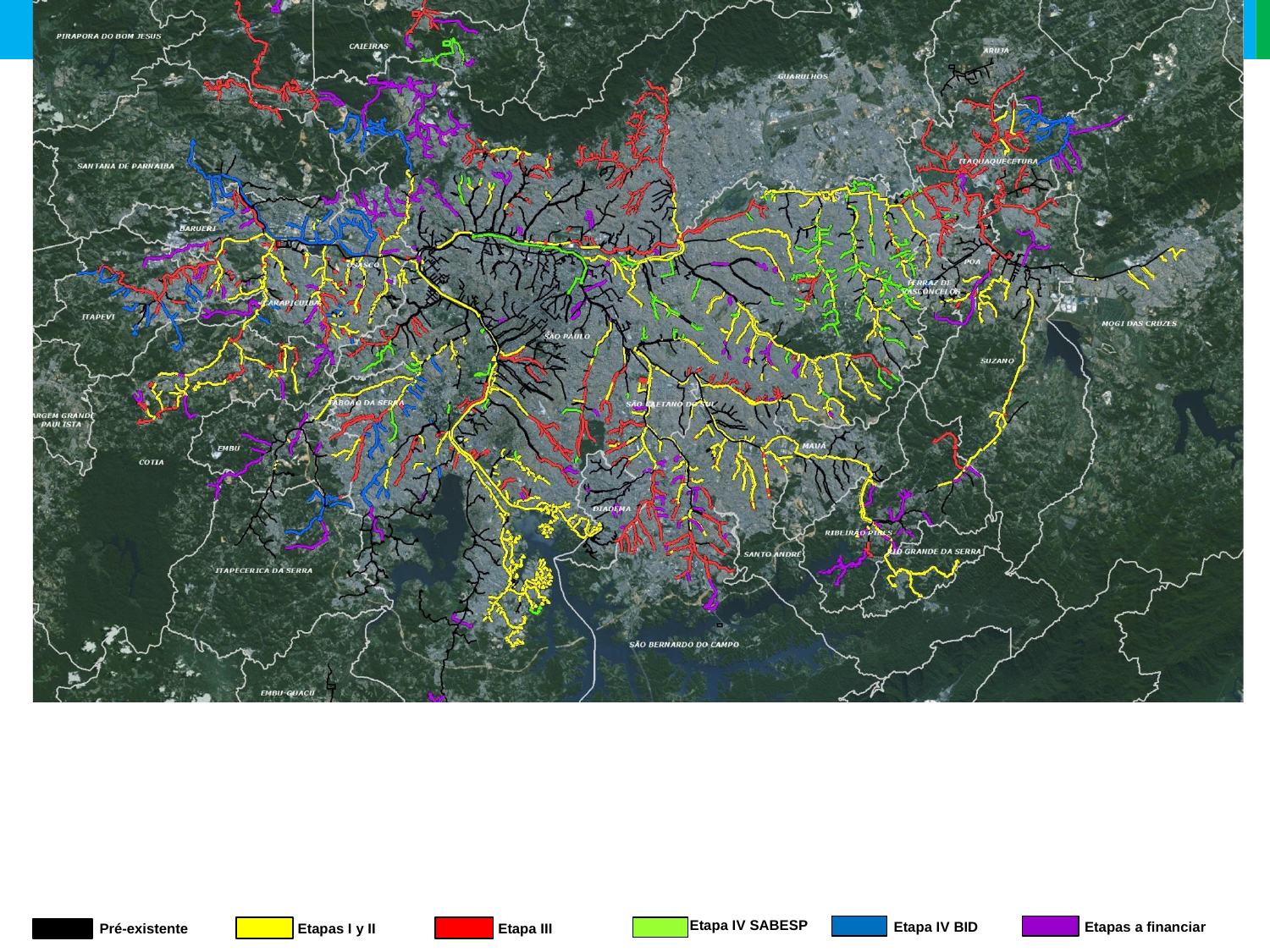

# Proyecto Tietê | Ampliación del SES en la RMSP
Etapa IV SABESP

Etapas a financiar
Etapa IV BID

Pré-existente
Etapas I y II
Etapa III